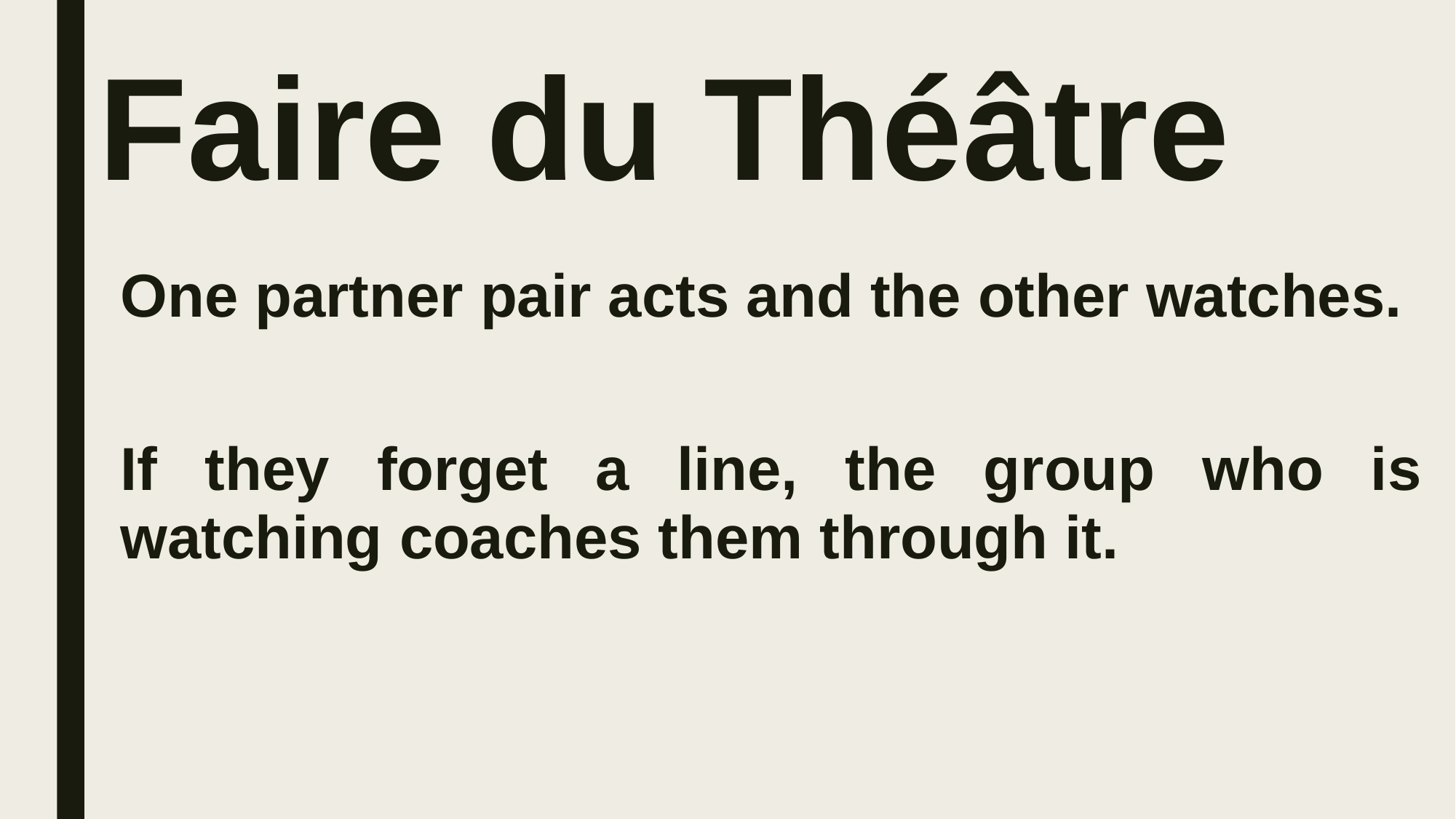

# Faire du Théâtre
One partner pair acts and the other watches.

If they forget a line, the group who is watching coaches them through it.